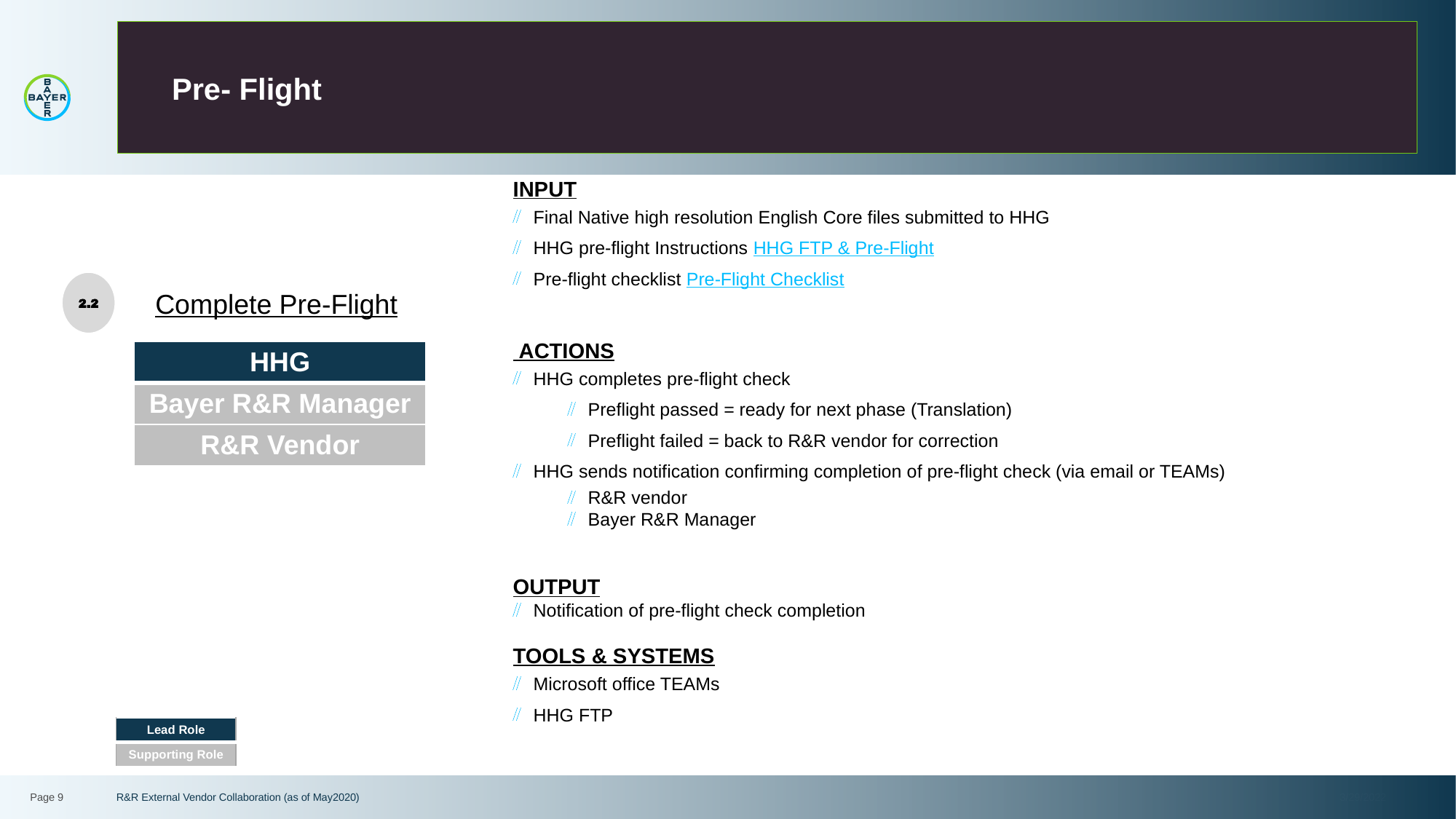

# Pre- Flight
INPUT
Final Native high resolution English Core files submitted to HHG
HHG pre-flight Instructions HHG FTP & Pre-Flight
Pre-flight checklist Pre-Flight Checklist

 ACTIONS
HHG completes pre-flight check
Preflight passed = ready for next phase (Translation)
Preflight failed = back to R&R vendor for correction
HHG sends notification confirming completion of pre-flight check (via email or TEAMs)
R&R vendor
Bayer R&R Manager

OUTPUT
Notification of pre-flight check completion

TOOLS & SYSTEMS
Microsoft office TEAMs
HHG FTP

2.2
Complete Pre-Flight
| HHG |
| --- |
| Bayer R&R Manager |
| R&R Vendor |
| Lead Role |
| --- |
| Supporting Role |
Page 9
R&R External Vendor Collaboration (as of May2020)
3/29/2022